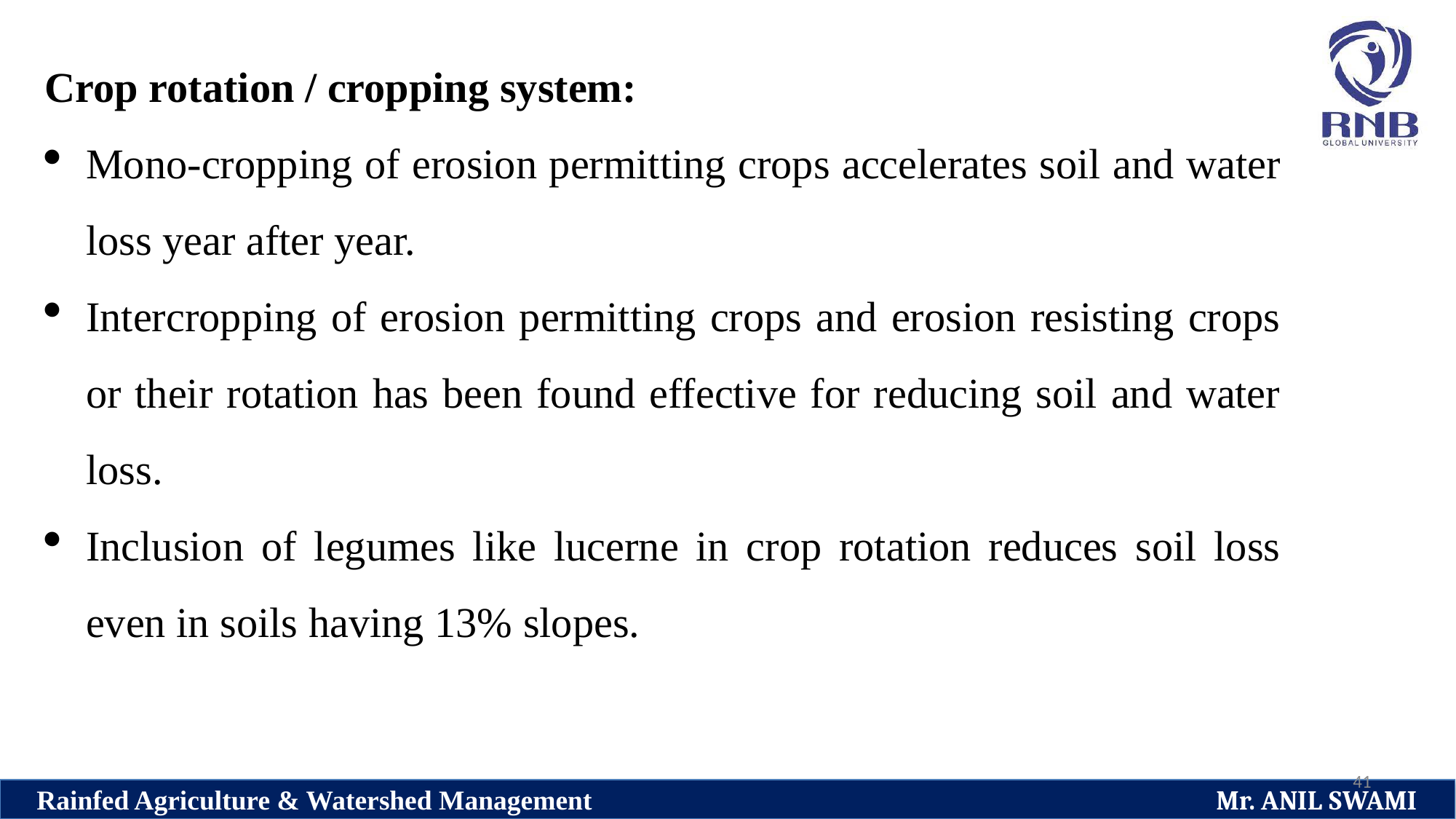

Crop rotation / cropping system:
Mono-cropping of erosion permitting crops accelerates soil and water loss year after year.
Intercropping of erosion permitting crops and erosion resisting crops or their rotation has been found effective for reducing soil and water loss.
Inclusion of legumes like lucerne in crop rotation reduces soil loss even in soils having 13% slopes.
41